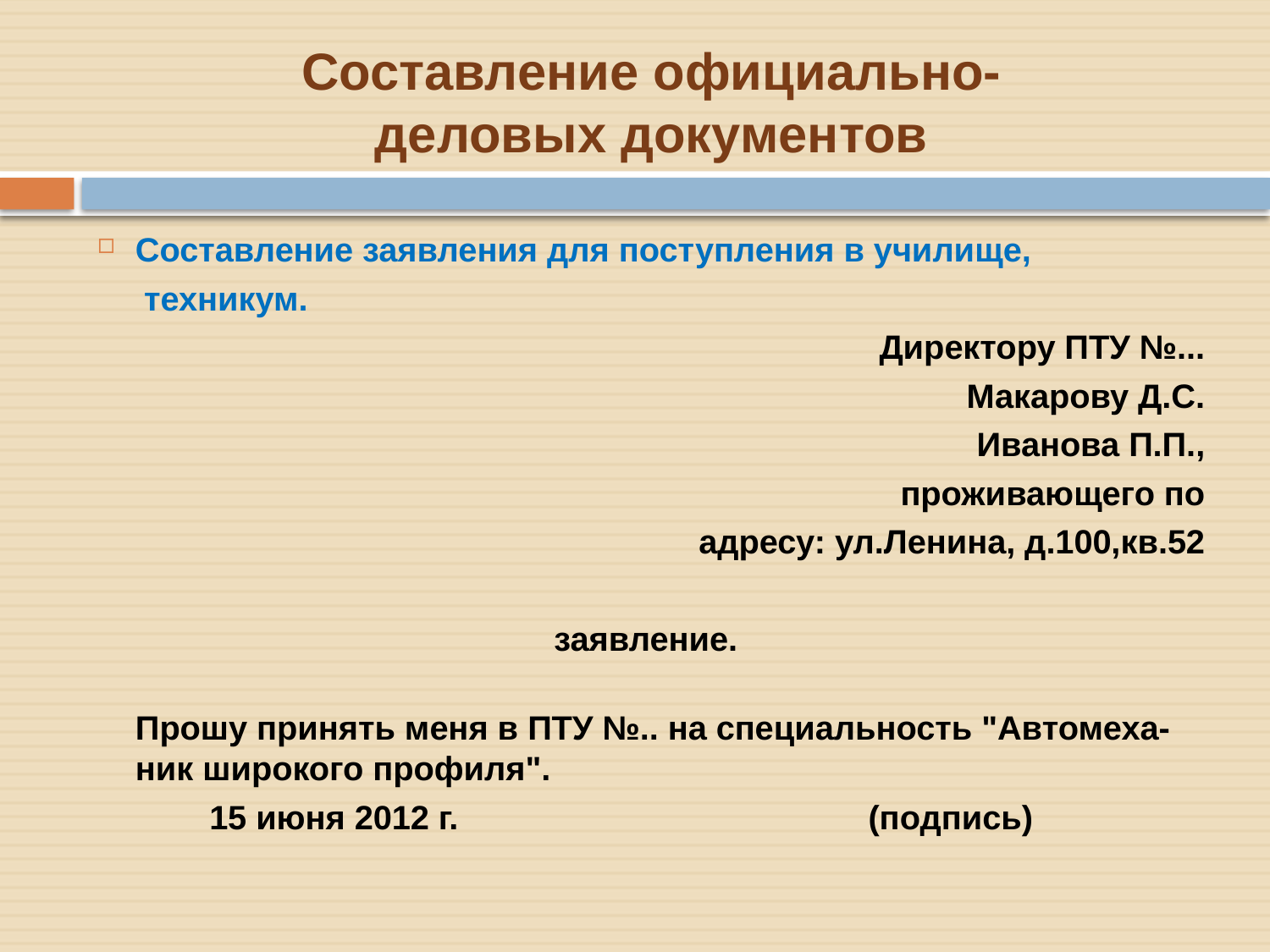

# Составление официально-деловых документов
Составление заявления для поступления в училище,
     техникум.
Директору ПТУ №...
Макарову Д.С.
Иванова П.П.,
проживающего по
адресу: ул.Ленина, д.100,кв.52

                                                 заявление.
        Прошу принять меня в ПТУ №.. на специальность "Автомеха-ник широкого профиля".
            15 июня 2012 г.                                            (подпись)